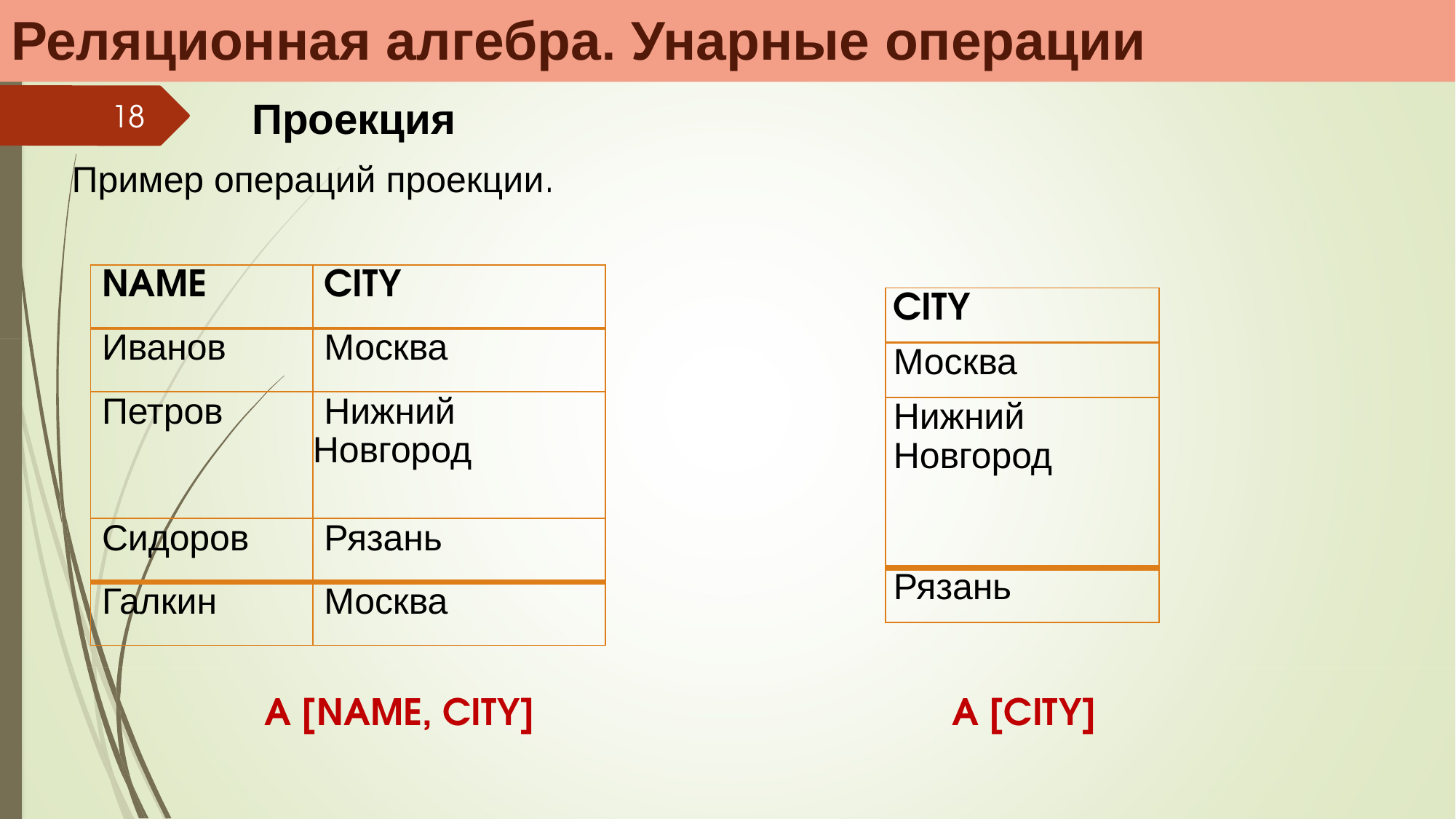

Реляционная алгебра. Унарные операции
Проекция
18
Пример операций проекции.

| NAME | CITY |
| --- | --- |
| Иванов | Москва |
| Петров | Нижний Новгород |
| Сидоров | Рязань |
| Галкин | Москва |
| CITY |
| --- |
| Москва |
| Нижний Новгород |
| Рязань |

A [NAME, CITY]                                         A [CITY]